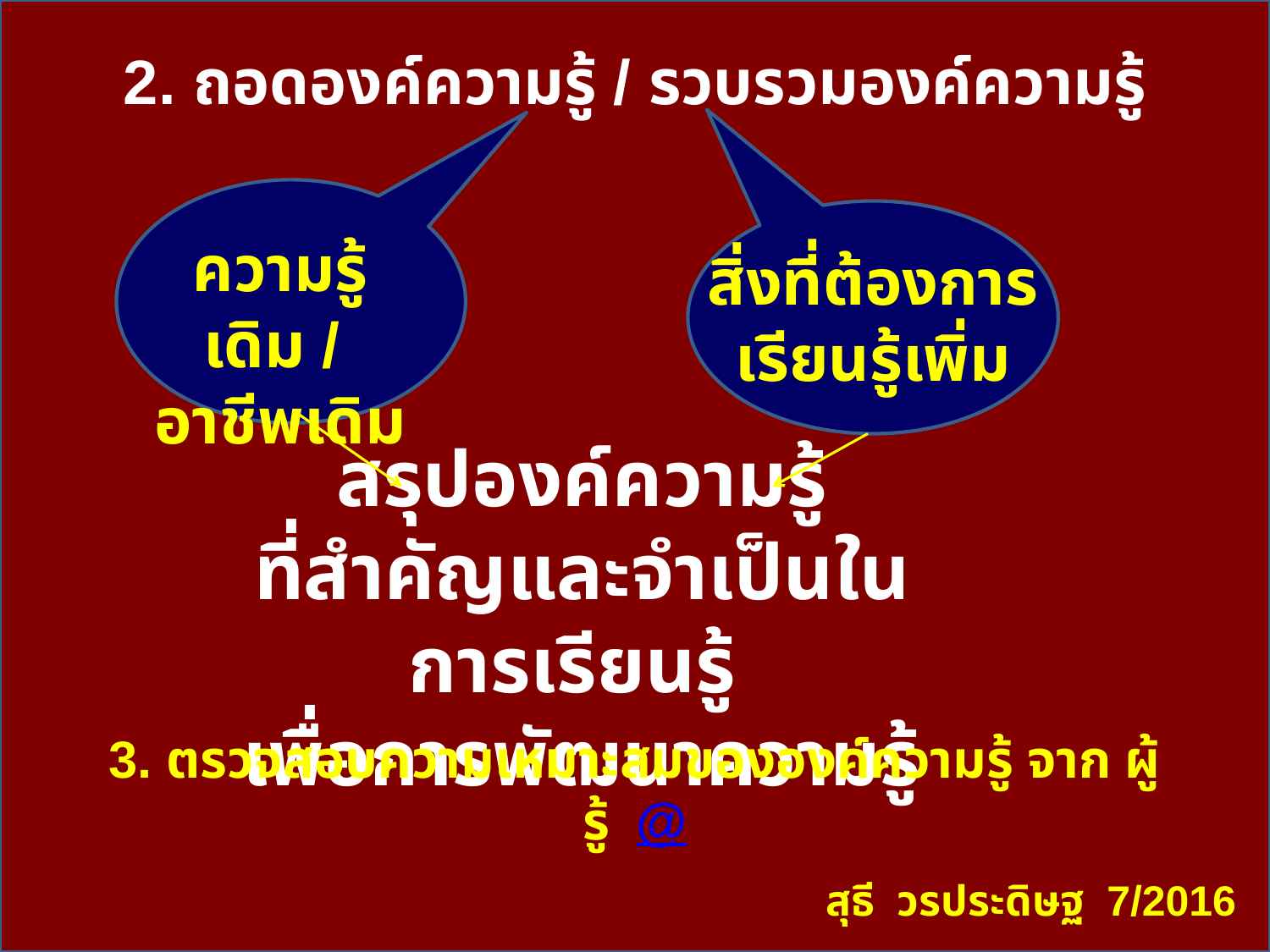

# 2. ถอดองค์ความรู้ / รวบรวมองค์ความรู้

ความรู้เดิม /
อาชีพเดิม
สิ่งที่ต้องการ
เรียนรู้เพิ่ม
สรุปองค์ความรู้
ที่สำคัญและจำเป็นในการเรียนรู้
เพื่อการพัฒนาความรู้
3. ตรวจสอบความเหมาะสมขององค์ความรู้ จาก ผู้รู้  @
สุธี  วรประดิษฐ  7/2016